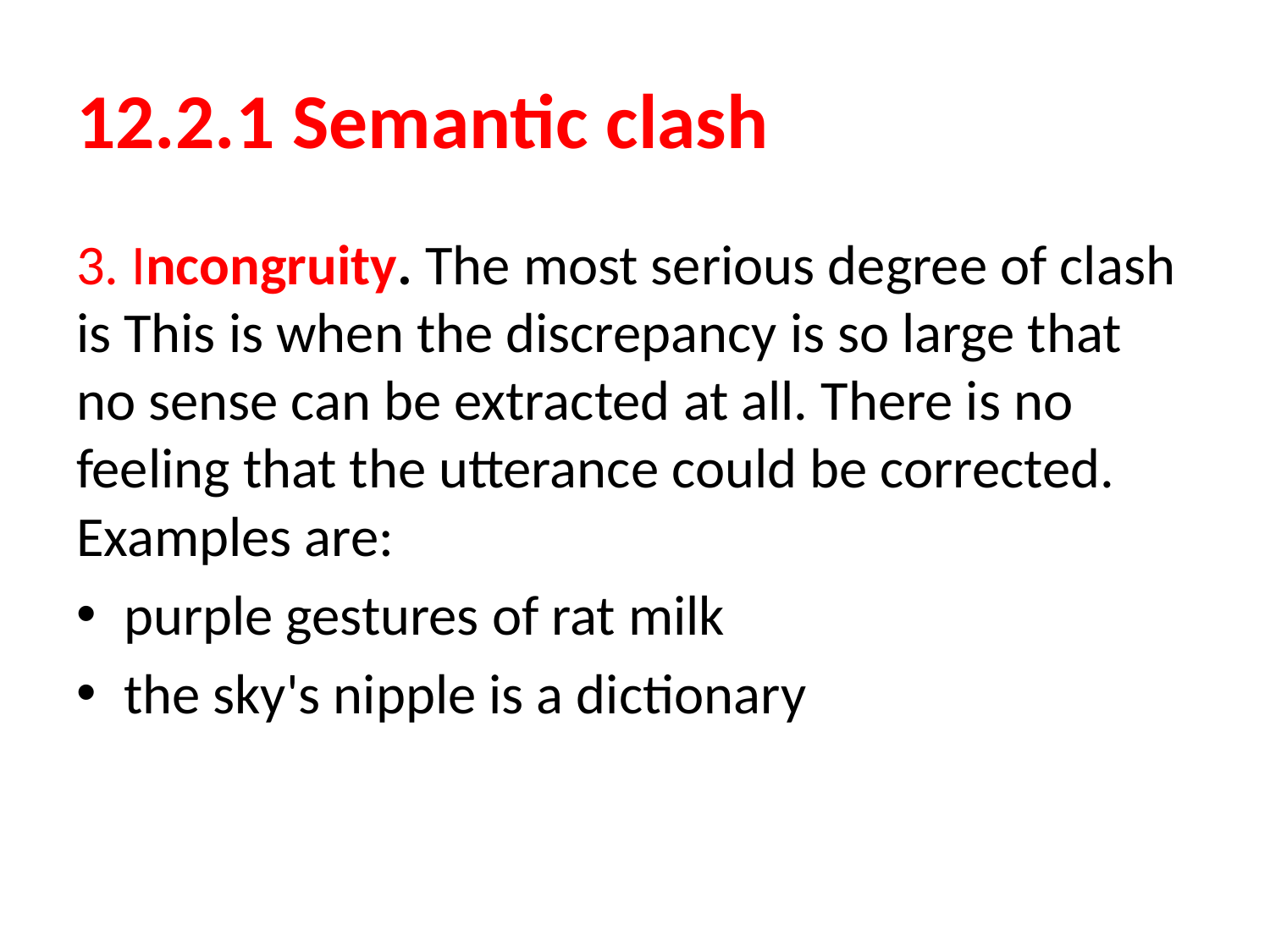

# 12.2.1 Semantic clash
3. Incongruity. The most serious degree of clash is This is when the discrepancy is so large that no sense can be extracted at all. There is no feeling that the utterance could be corrected. Examples are:
purple gestures of rat milk
the sky's nipple is a dictionary